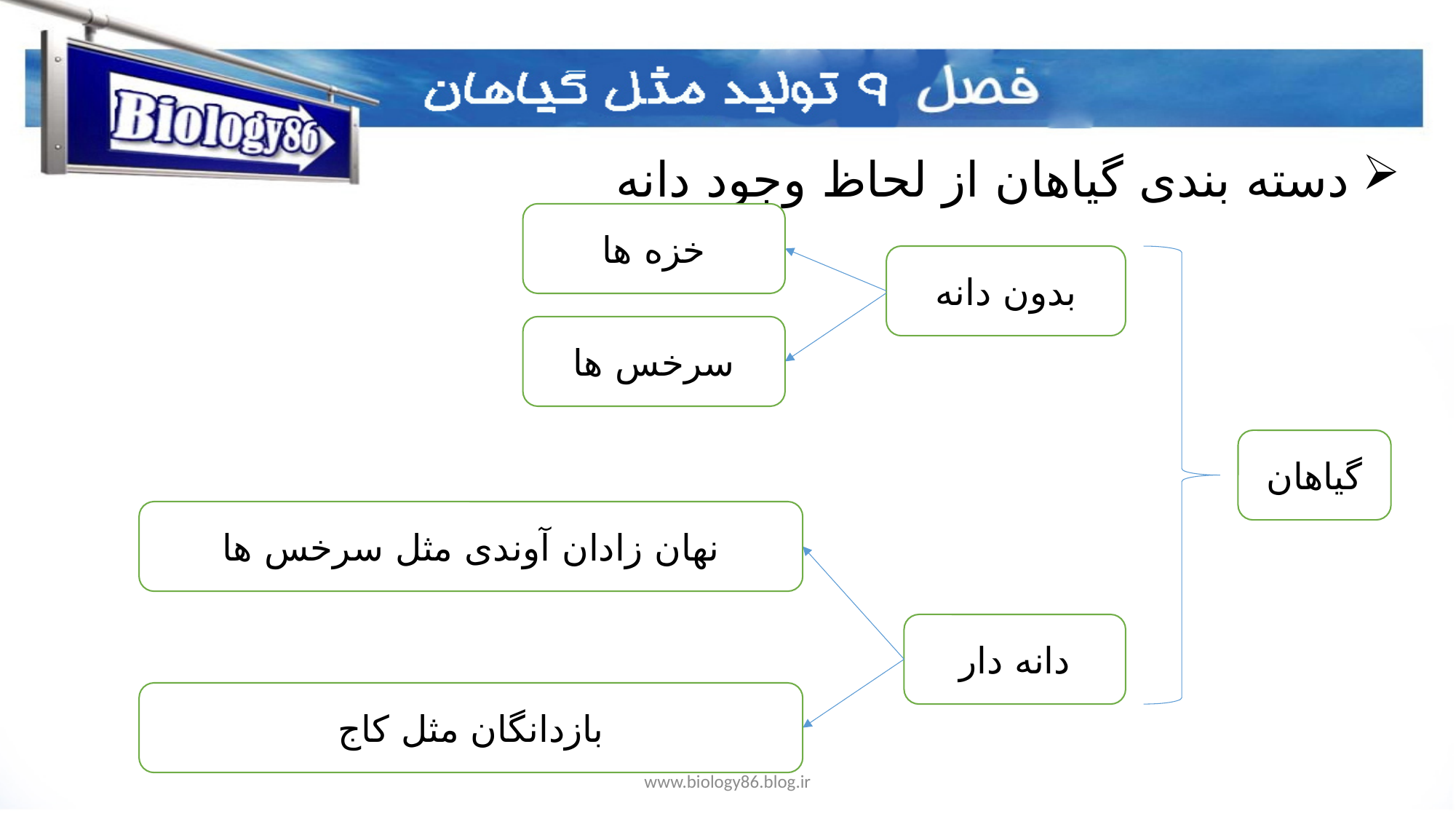

دسته بندی گیاهان از لحاظ وجود دانه

خزه ها
بدون دانه

سرخس ها
گیاهان
نهان زادان آوندی مثل سرخس ها
دانه دار
بازدانگان مثل کاج
www.biology86.blog.ir